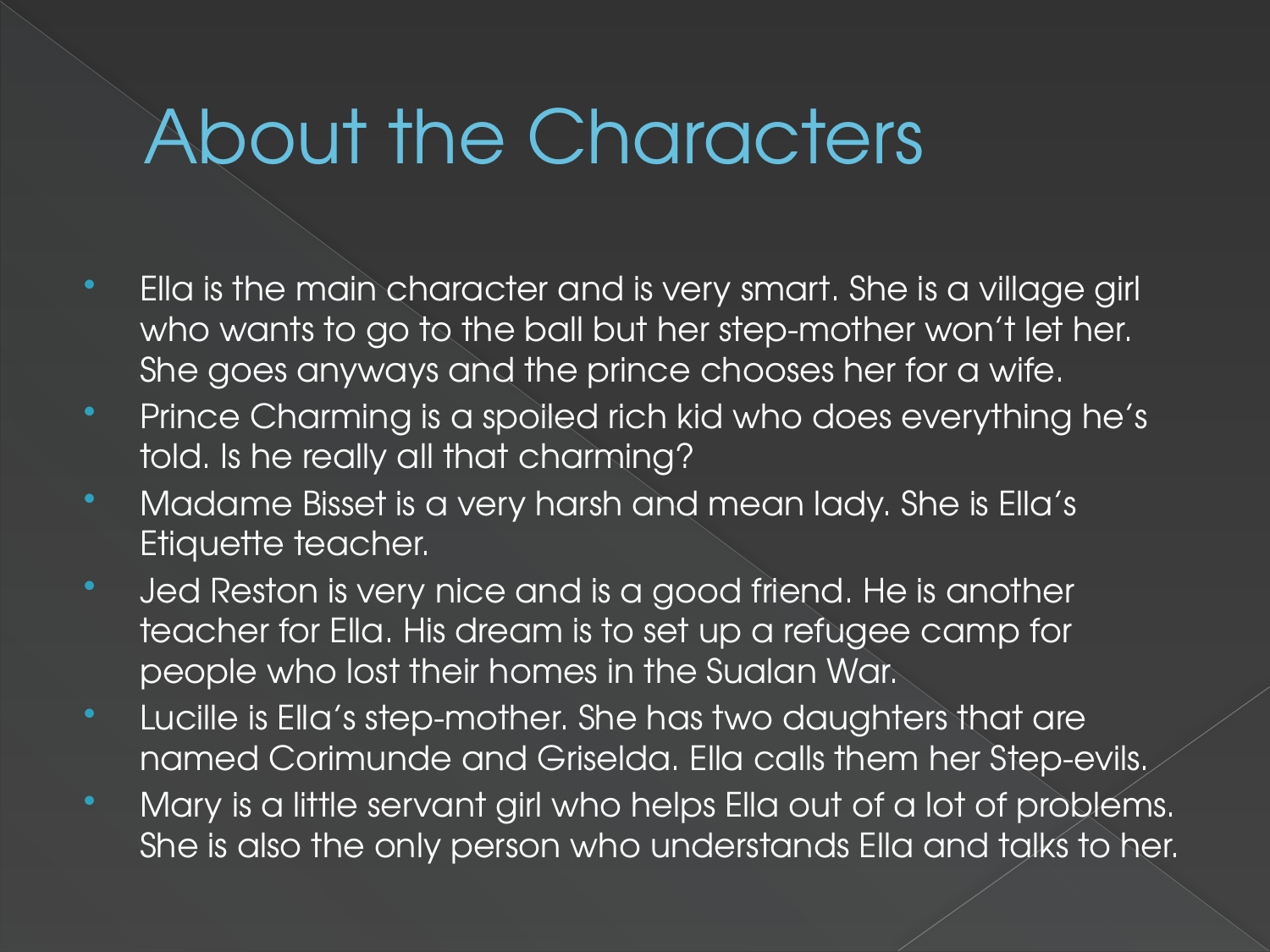

# About the Characters
Ella is the main character and is very smart. She is a village girl who wants to go to the ball but her step-mother won’t let her. She goes anyways and the prince chooses her for a wife.
Prince Charming is a spoiled rich kid who does everything he’s told. Is he really all that charming?
Madame Bisset is a very harsh and mean lady. She is Ella’s Etiquette teacher.
Jed Reston is very nice and is a good friend. He is another teacher for Ella. His dream is to set up a refugee camp for people who lost their homes in the Sualan War.
Lucille is Ella’s step-mother. She has two daughters that are named Corimunde and Griselda. Ella calls them her Step-evils.
Mary is a little servant girl who helps Ella out of a lot of problems. She is also the only person who understands Ella and talks to her.